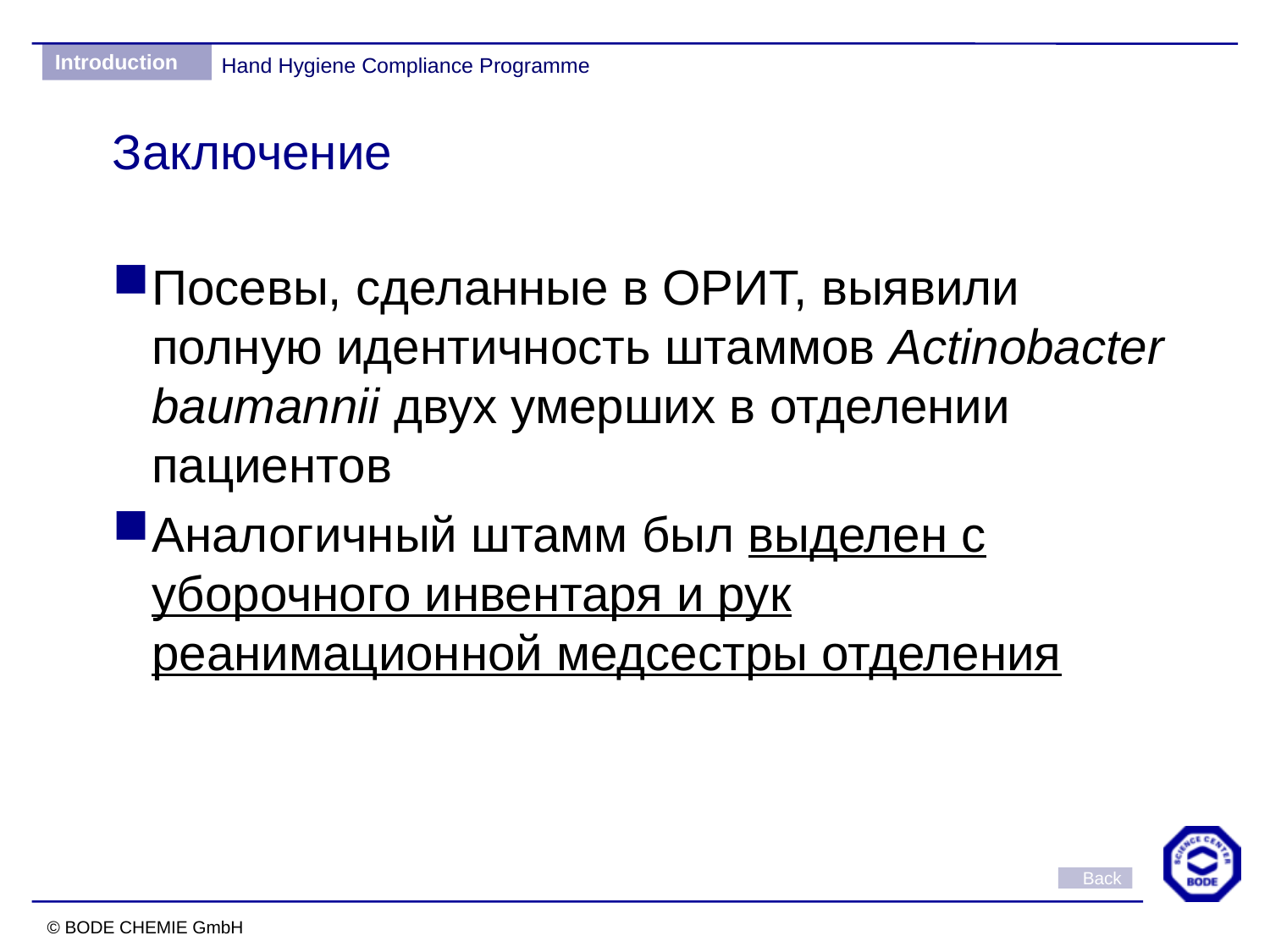

Заключение
Посевы, сделанные в ОРИТ, выявили полную идентичность штаммов Actinobacter baumannii двух умерших в отделении пациентов
Аналогичный штамм был выделен с уборочного инвентаря и рук реанимационной медсестры отделения